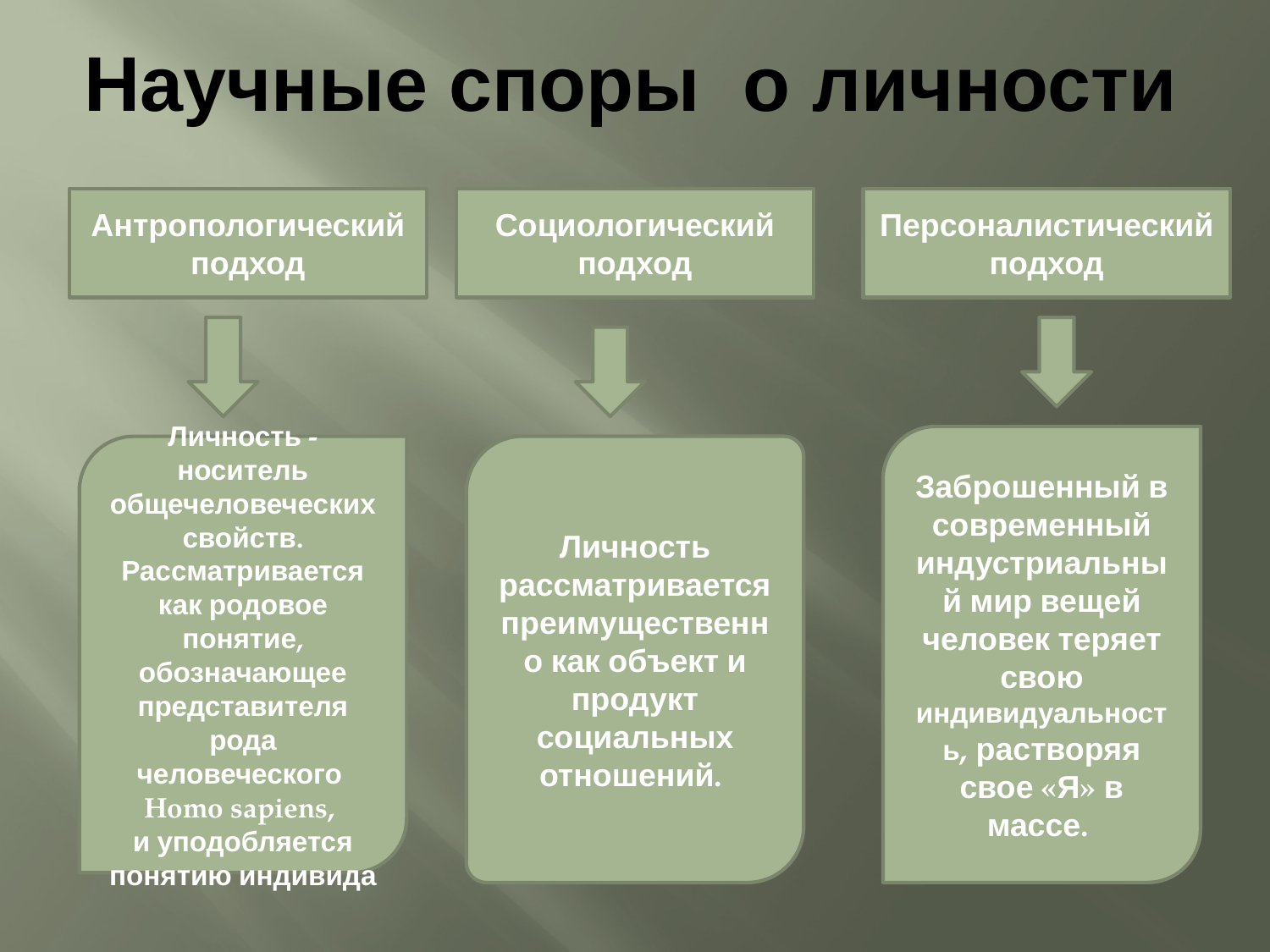

# Научные споры  о личности
Антропологический подход
Социологический подход
Персоналистический подход

Заброшенный в современный индустриальный мир вещей человек теряет свою индивидуальность, растворяя свое «Я» в массе.
Личность - носитель общечеловеческих свойств. Рассматривается как родовое понятие, обозначающее представителя рода человеческого
Homo sapiens,
и уподобляется понятию индивида
Личность рассматривается преимущественно как объект и продукт социальных отношений.